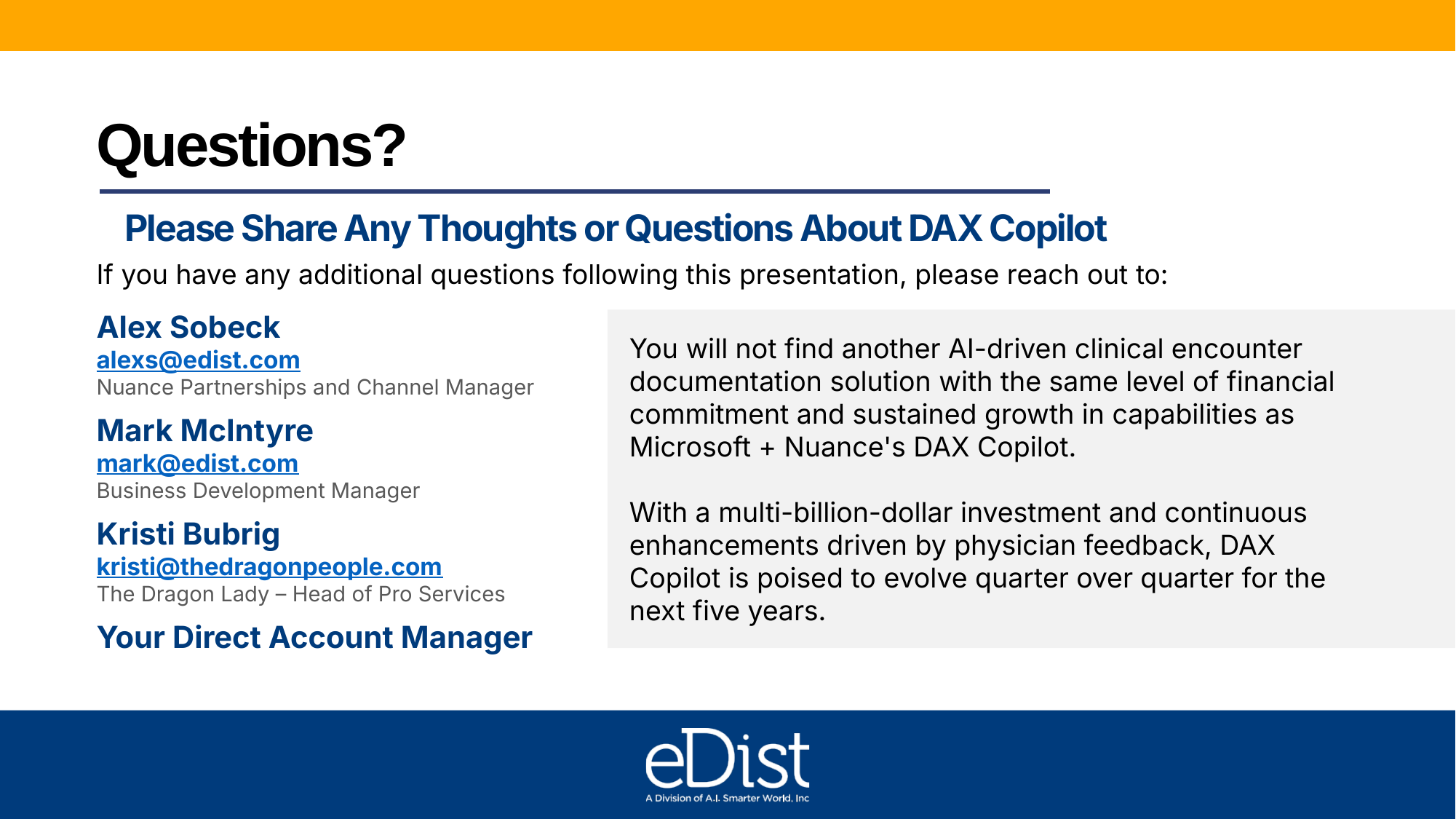

# Questions?

Please Share Any Thoughts or Questions About DAX Copilot
If you have any additional questions following this presentation, please reach out to:

Alex Sobeck
alexs@edist.com
Nuance Partnerships and Channel Manager
Mark McIntyre
mark@edist.com
Business Development Manager
Kristi Bubrig
kristi@thedragonpeople.com
The Dragon Lady – Head of Pro Services
Your Direct Account Manager
You will not find another AI-driven clinical encounter documentation solution with the same level of financial commitment and sustained growth in capabilities as Microsoft + Nuance's DAX Copilot.

With a multi-billion-dollar investment and continuous enhancements driven by physician feedback, DAX Copilot is poised to evolve quarter over quarter for the next five years.